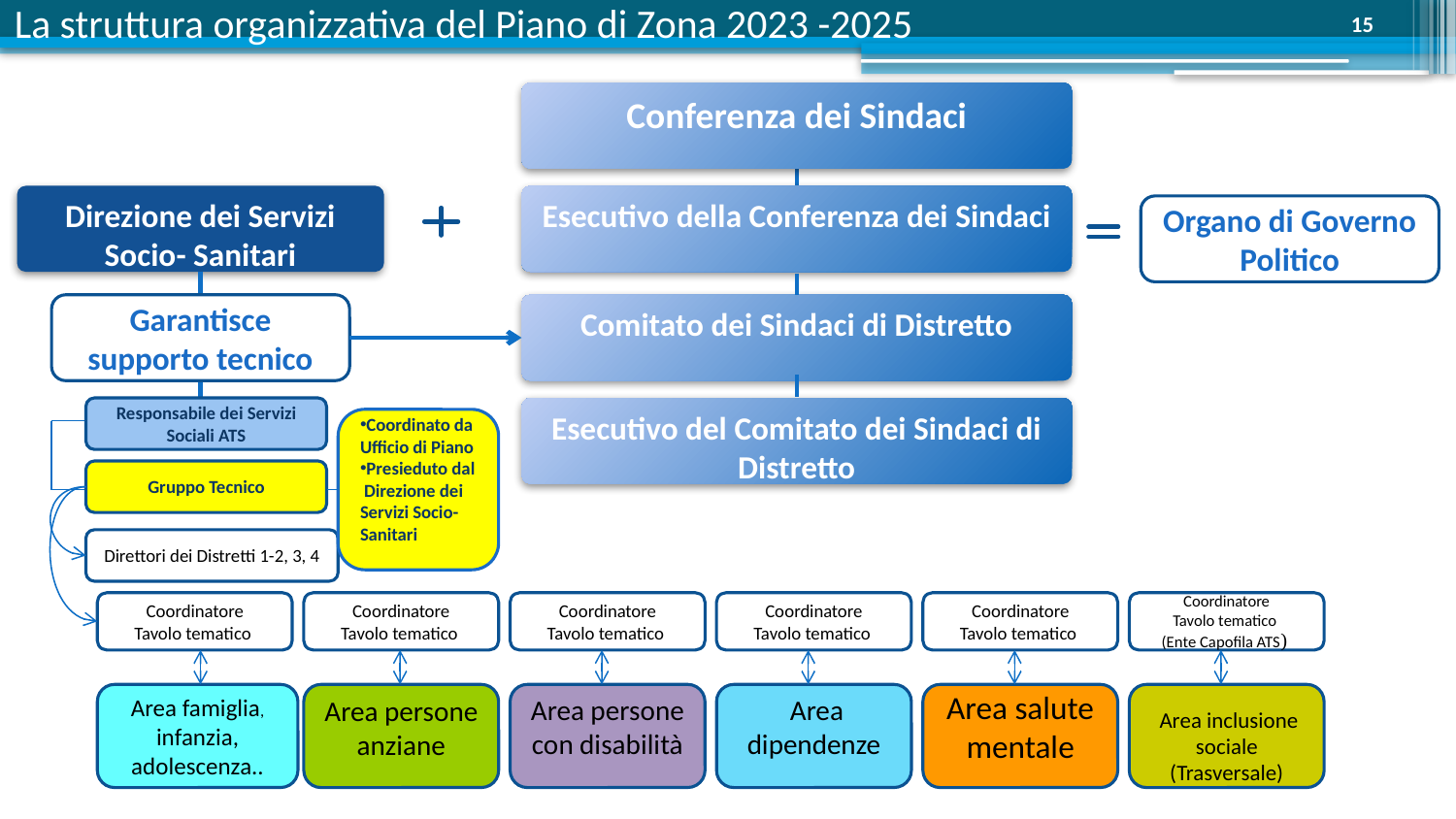

15
# La struttura organizzativa del Piano di Zona 2023 -2025
Conferenza dei Sindaci
Direzione dei Servizi Socio- Sanitari
Esecutivo della Conferenza dei Sindaci
Organo di Governo Politico

Garantisce supporto tecnico
Comitato dei Sindaci di Distretto
Responsabile dei Servizi Sociali ATS
Esecutivo del Comitato dei Sindaci di Distretto
Coordinato da Ufficio di Piano
Presieduto dal  Direzione dei Servizi Socio- Sanitari

Gruppo Tecnico
Direttori dei Distretti 1-2, 3, 4
Coordinatore
Tavolo tematico
Coordinatore
Tavolo tematico
Coordinatore
Tavolo tematico
Coordinatore
Tavolo tematico
Coordinatore
Tavolo tematico
Coordinatore
Tavolo tematico
(Ente Capofila ATS)
Area famiglia, infanzia, adolescenza..
Area persone anziane

Area persone con disabilità

 Area dipendenze

Area salute mentale

 Area inclusione sociale (Trasversale)
15